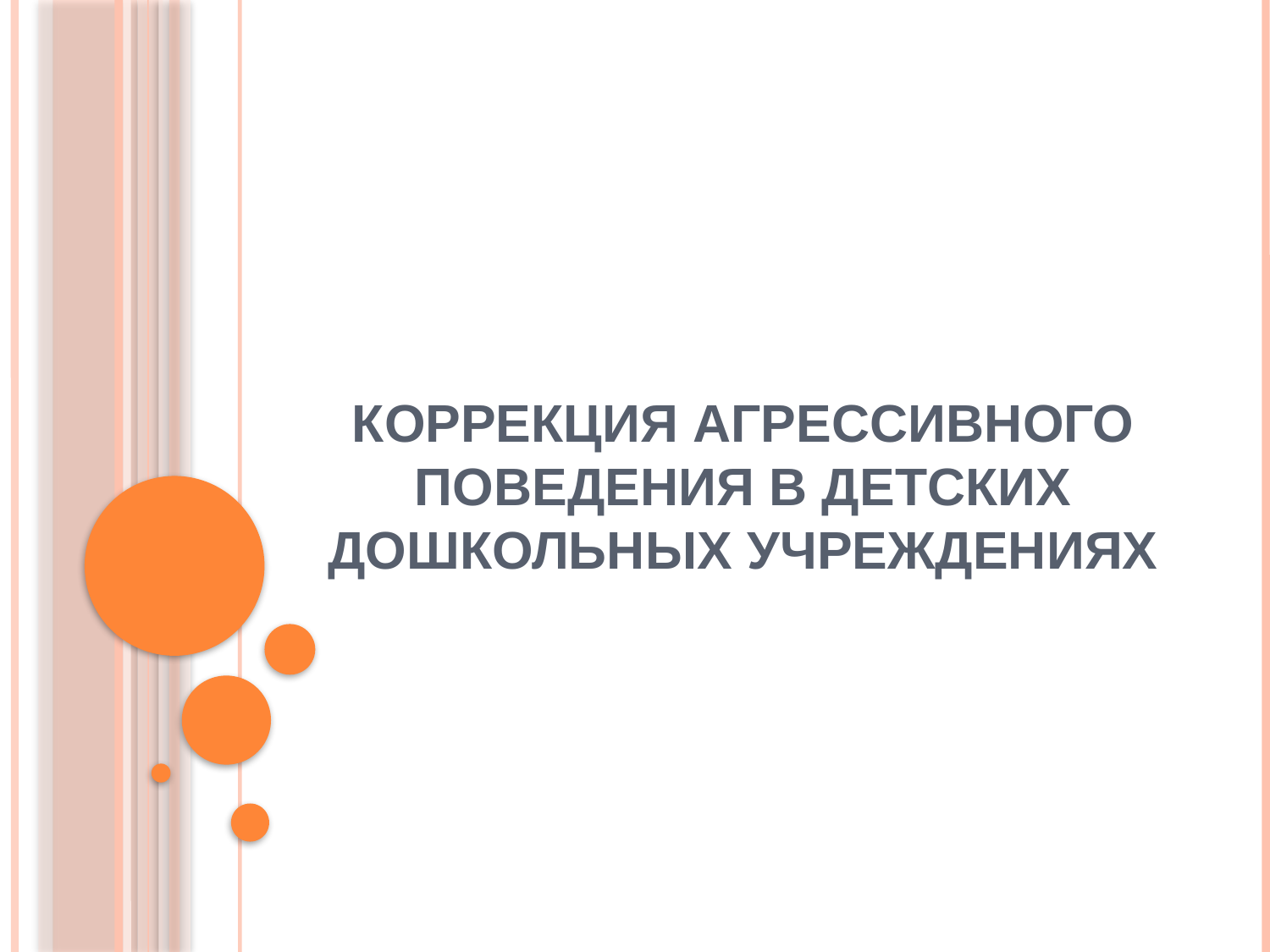

# Коррекция агрессивного поведения в детских дошкольных учреждениях